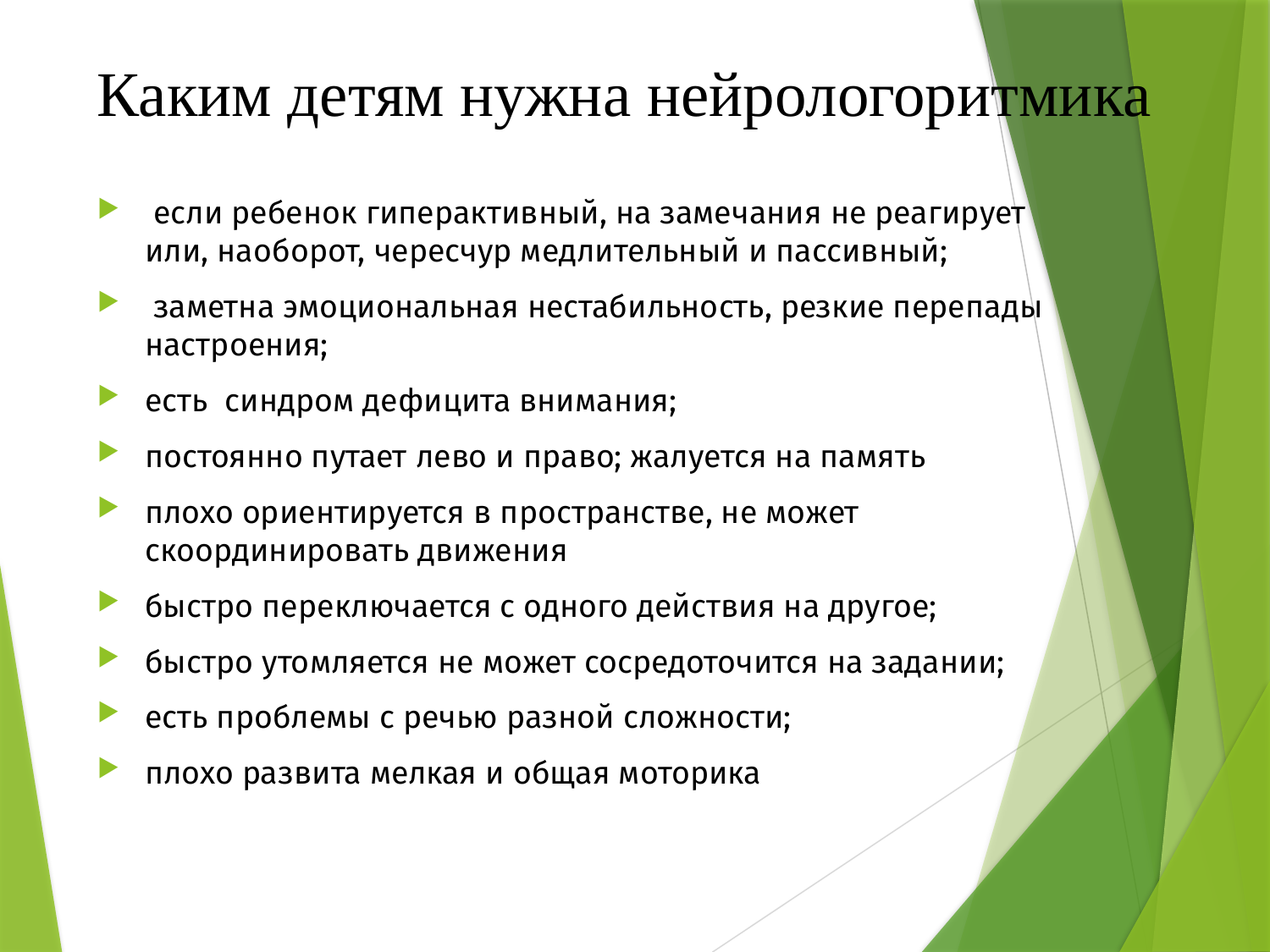

# Каким детям нужна нейрологоритмика
 если ребенок гиперактивный, на замечания не реагирует или, наоборот, чересчур медлительный и пассивный;
 заметна эмоциональная нестабильность, резкие перепады настроения;
есть  синдром дефицита внимания;
постоянно путает лево и право; жалуется на память
плохо ориентируется в пространстве, не может скоординировать движения
быстро переключается с одного действия на другое;
быстро утомляется не может сосредоточится на задании;
есть проблемы с речью разной сложности;
плохо развита мелкая и общая моторика